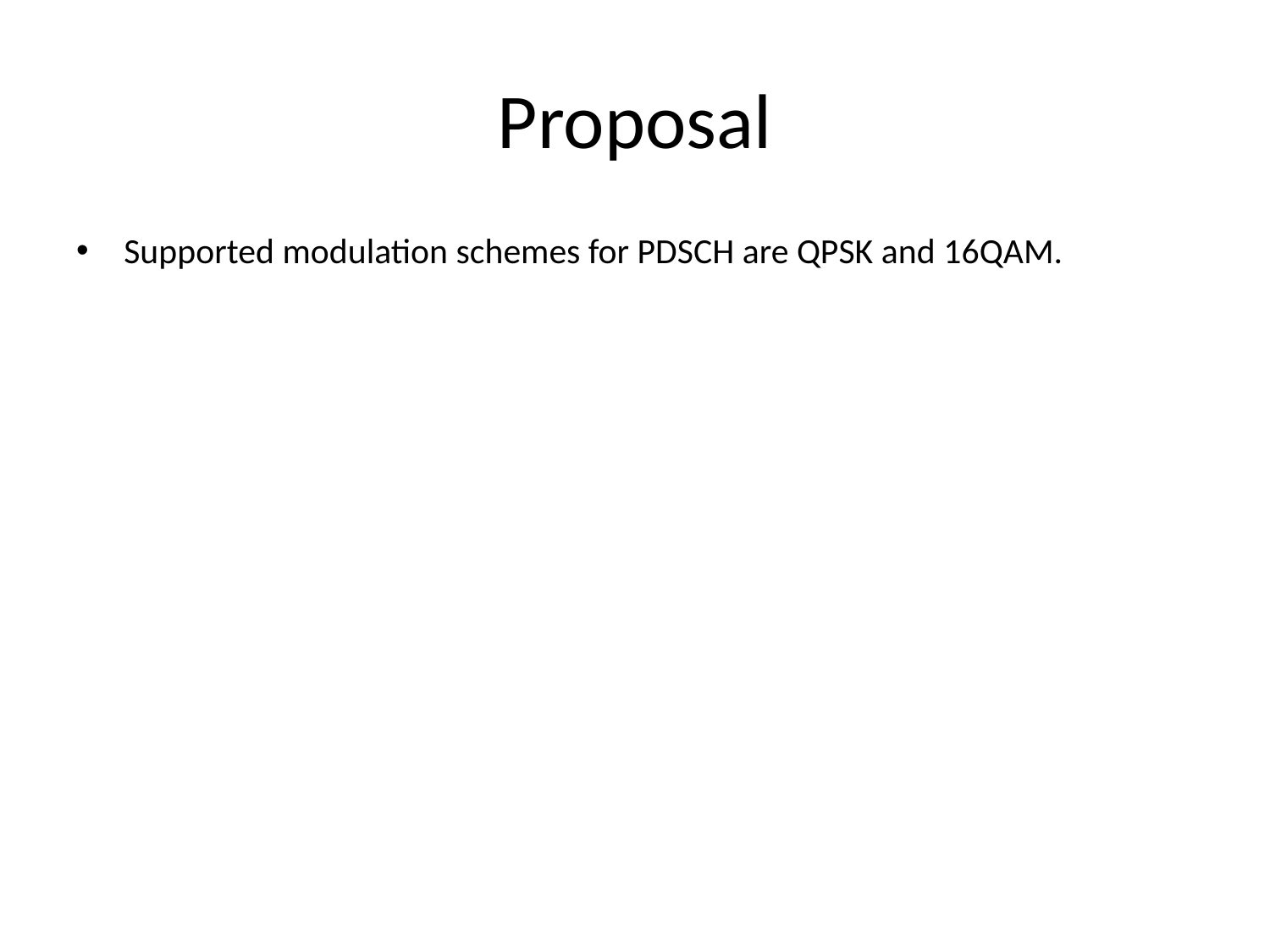

# Proposal
Supported modulation schemes for PDSCH are QPSK and 16QAM.